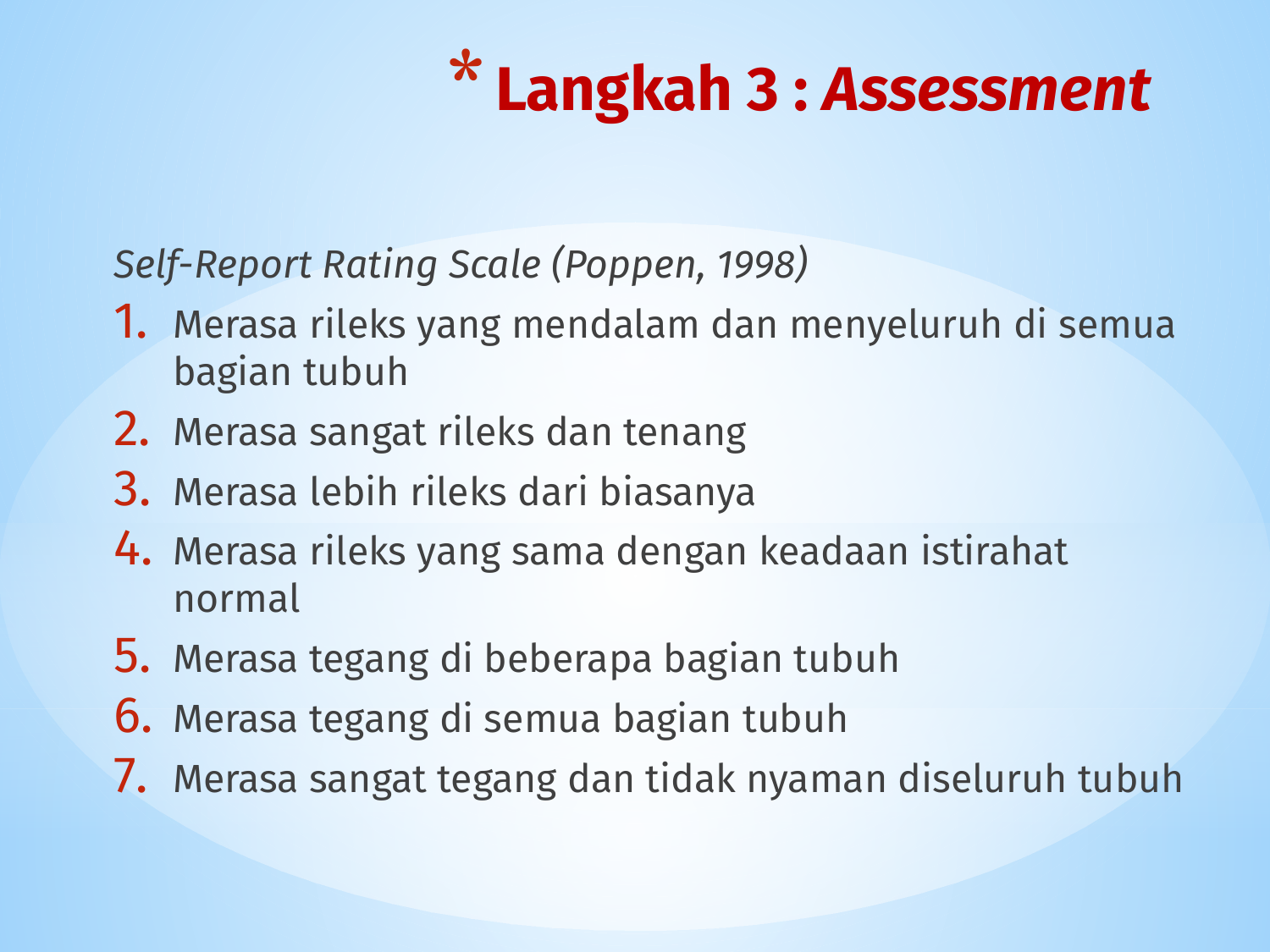

# Langkah 3 : Assessment
Self-Report Rating Scale (Poppen, 1998)
Merasa rileks yang mendalam dan menyeluruh di semua bagian tubuh
Merasa sangat rileks dan tenang
Merasa lebih rileks dari biasanya
Merasa rileks yang sama dengan keadaan istirahat normal
Merasa tegang di beberapa bagian tubuh
Merasa tegang di semua bagian tubuh
Merasa sangat tegang dan tidak nyaman diseluruh tubuh